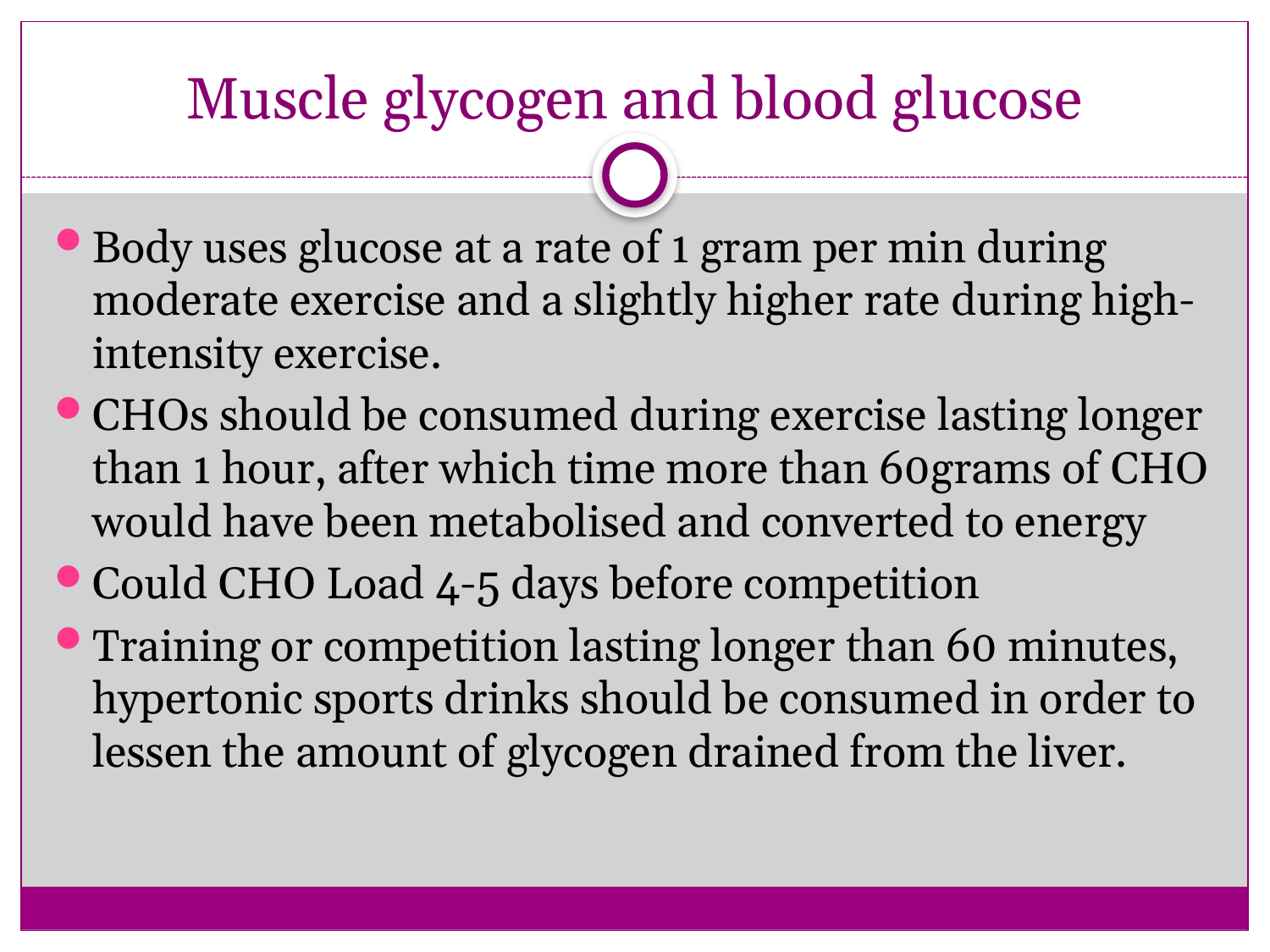

# Muscle glycogen and blood glucose
Body uses glucose at a rate of 1 gram per min during moderate exercise and a slightly higher rate during high-intensity exercise.
CHOs should be consumed during exercise lasting longer than 1 hour, after which time more than 60grams of CHO would have been metabolised and converted to energy
Could CHO Load 4-5 days before competition
Training or competition lasting longer than 60 minutes, hypertonic sports drinks should be consumed in order to lessen the amount of glycogen drained from the liver.